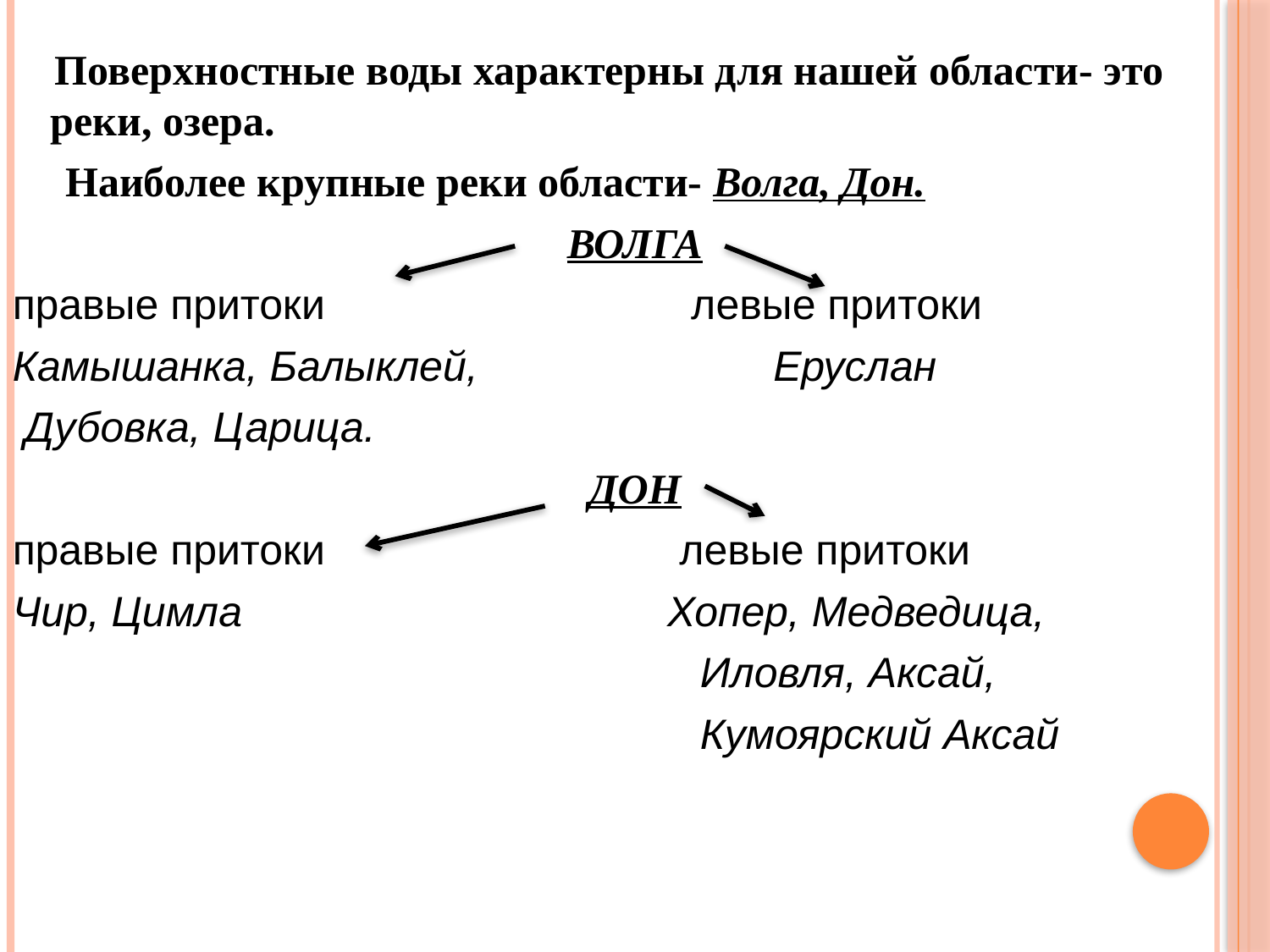

Поверхностные воды характерны для нашей области- это реки, озера.
     Наиболее крупные реки области- Волга, Дон.
ВОЛГА
правые притоки                               левые притоки
Камышанка, Балыклей,                         Еруслан
 Дубовка, Царица.
ДОН
правые притоки                              левые притоки
Чир, Цимла                                    Хопер, Медведица,
                                                          Иловля, Аксай,
                                                          Кумоярский Аксай